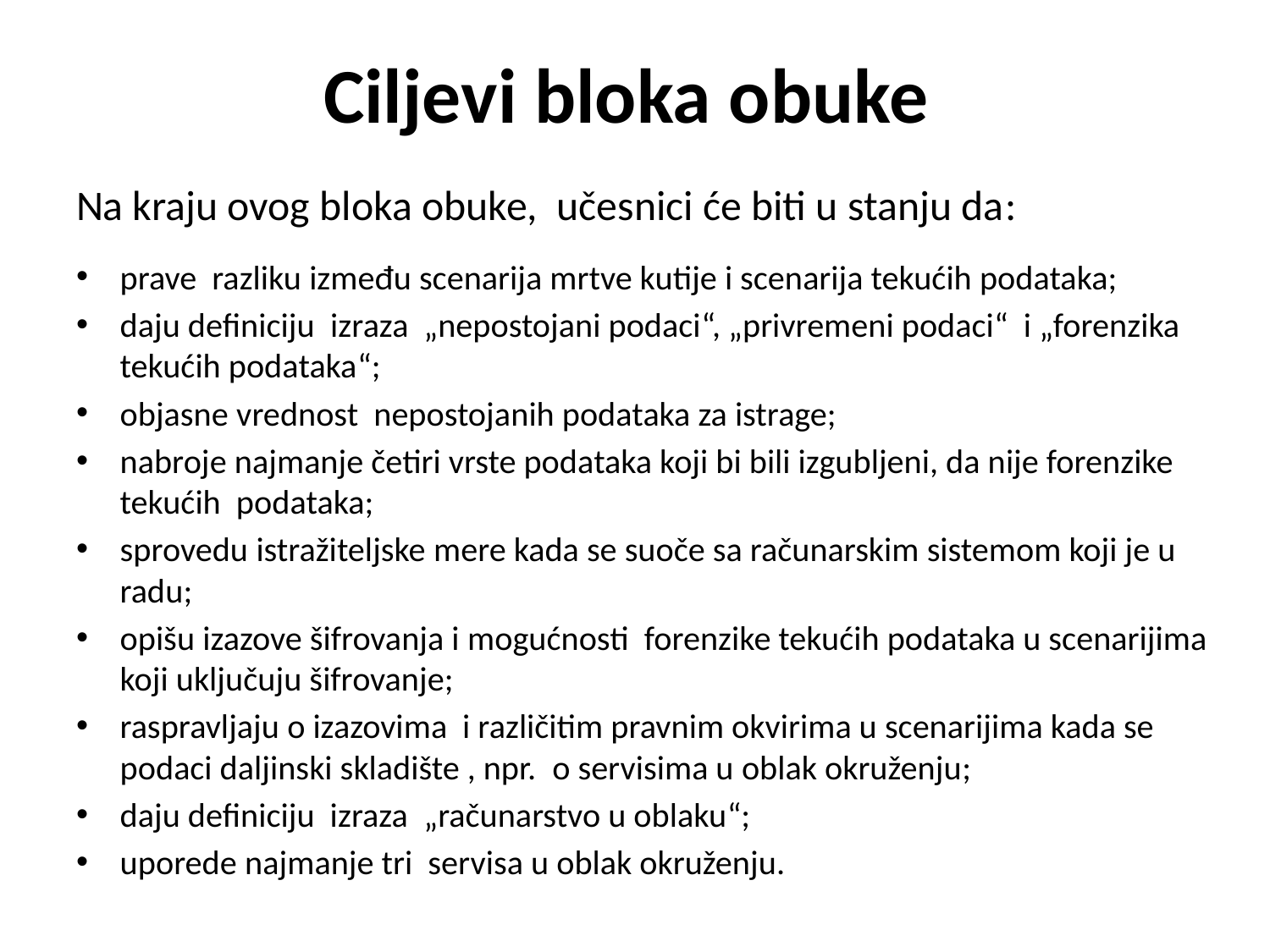

# Ciljevi bloka obuke
Na kraju ovog bloka obuke,  učesnici će biti u stanju da:

prave  razliku između scenarija mrtve kutije i scenarija tekućih podataka;
daju definiciju  izraza  „nepostojani podaci“, „privremeni podaci“  i „forenzika  tekućih podataka“;
objasne vrednost  nepostojanih podataka za istrage;
nabroje najmanje četiri vrste podataka koji bi bili izgubljeni, da nije forenzike tekućih  podataka;
sprovedu istražiteljske mere kada se suoče sa računarskim sistemom koji je u radu;
opišu izazove šifrovanja i mogućnosti  forenzike tekućih podataka u scenarijima koji uključuju šifrovanje;
raspravljaju o izazovima  i različitim pravnim okvirima u scenarijima kada se podaci daljinski skladište , npr.  o servisima u oblak okruženju;
daju definiciju  izraza  „računarstvo u oblaku“;
uporede najmanje tri  servisa u oblak okruženju.